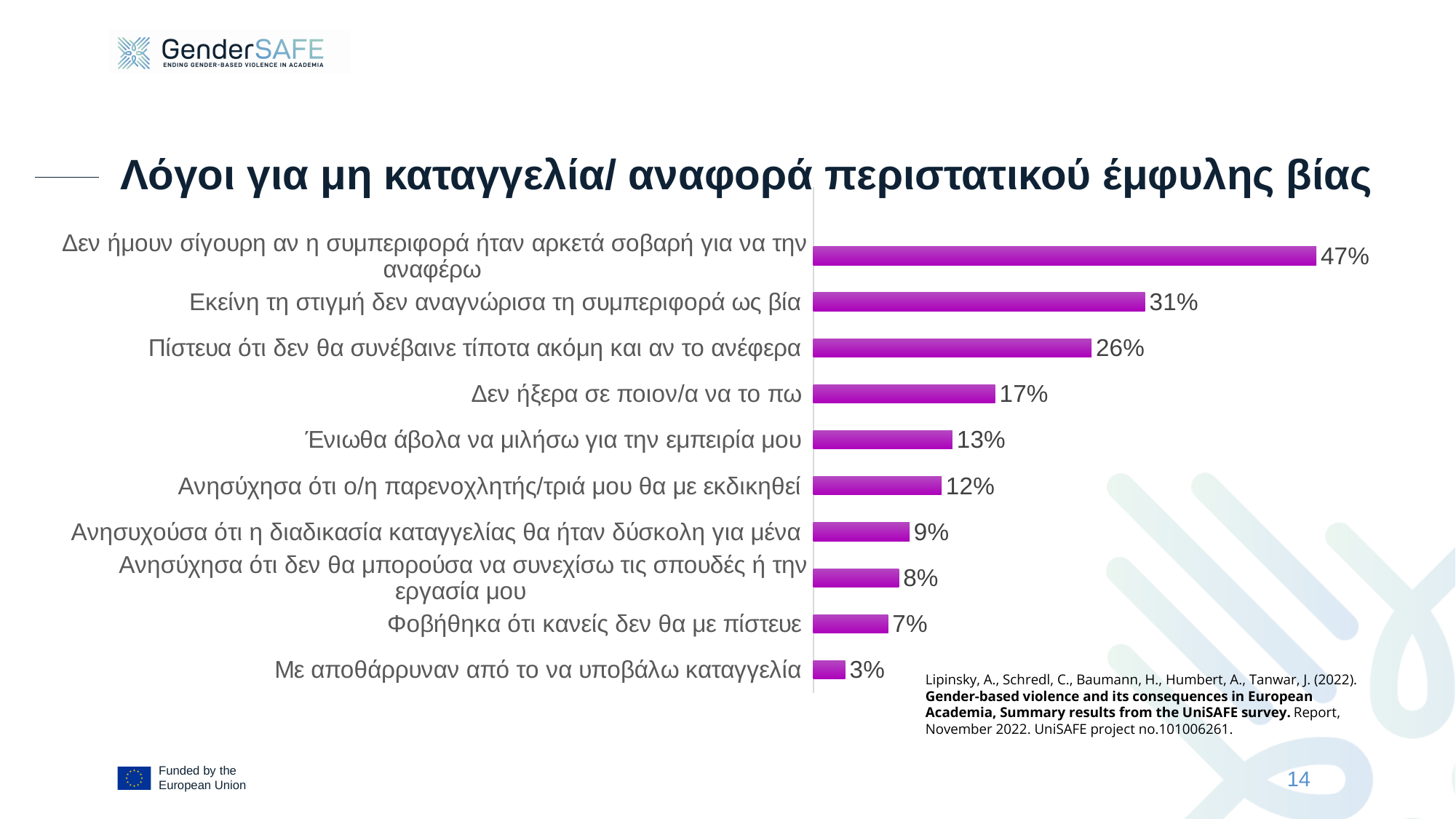

Λόγοι για μη καταγγελία/ αναφορά περιστατικού έμφυλης βίας

### Chart

| Category | Column2 |
|---|---|
| Με αποθάρρυναν από το να υποβάλω καταγγελία  | 0.03 |
| Φοβήθηκα ότι κανείς δεν θα με πίστευε  | 0.07 |
| Ανησύχησα ότι δεν θα μπορούσα να συνεχίσω τις σπουδές ή την εργασία μου  | 0.08 |
| Ανησυχούσα ότι η διαδικασία καταγγελίας θα ήταν δύσκολη για μένα  | 0.09 |
| Ανησύχησα ότι ο/η παρενοχλητής/τριά μου θα με εκδικηθεί  | 0.12 |
| Ένιωθα άβολα να μιλήσω για την εμπειρία μου  | 0.13 |
| Δεν ήξερα σε ποιον/α να το πω  | 0.17 |
| Πίστευα ότι δεν θα συνέβαινε τίποτα ακόμη και αν το ανέφερα  | 0.26 |
| Εκείνη τη στιγμή δεν αναγνώρισα τη συμπεριφορά ως βία  | 0.31 |
| Δεν ήμουν σίγουρη αν η συμπεριφορά ήταν αρκετά σοβαρή για να την αναφέρω  | 0.47 |
Lipinsky, A., Schredl, C., Baumann, H., Humbert, A., Tanwar, J. (2022). Gender-based violence and its consequences in European Academia, Summary results from the UniSAFE survey. Report, November 2022. UniSAFE project no.101006261.
14